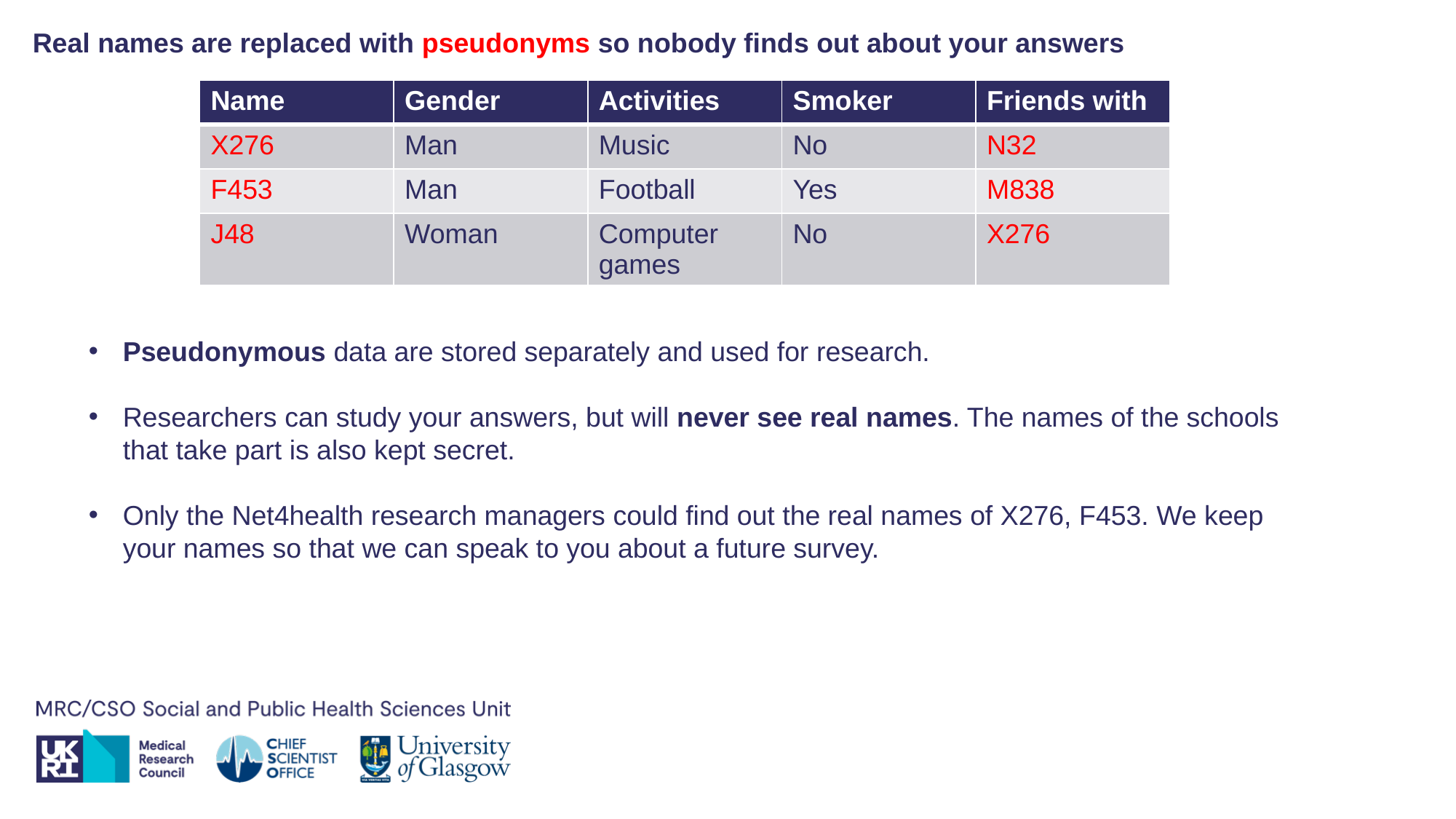

Real names are replaced with pseudonyms so nobody finds out about your answers
| Name | Gender | Activities | Smoker | Friends with |
| --- | --- | --- | --- | --- |
| X276 | Man | Music | No | N32 |
| F453 | Man | Football | Yes | M838 |
| J48 | Woman | Computer games | No | X276 |
Pseudonymous data are stored separately and used for research.

Researchers can study your answers, but will never see real names. The names of the schools that take part is also kept secret.

Only the Net4health research managers could find out the real names of X276, F453. We keep your names so that we can speak to you about a future survey.